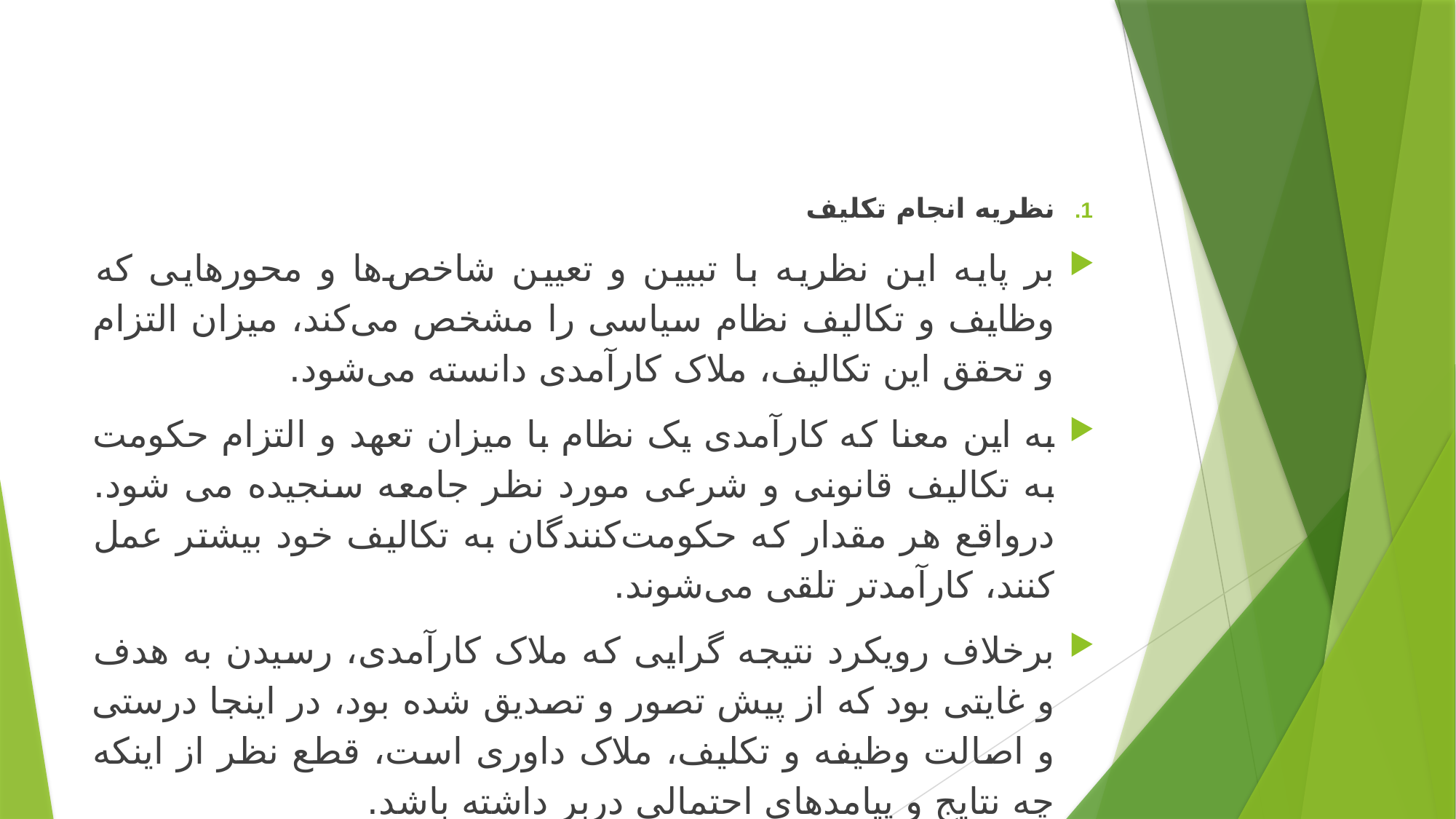

نظریه انجام تکلیف
بر پایه این نظریه با تبیین و تعیین شاخص‌ها و محورهایی که وظایف و تکالیف نظام سیاسی را مشخص می‌کند، میزان التزام و تحقق این تکالیف، ملاک کارآمدی دانسته می‌شود.
به این معنا که کارآمدی یک نظام با میزان تعهد و التزام حکومت به تکالیف قانونی و شرعی مورد نظر جامعه سنجیده می شود. درواقع هر مقدار که حکومت‌کنندگان به تکالیف خود بیشتر عمل کنند، کارآمدتر تلقی می‌شوند.
برخلاف رویکرد نتیجه گرایی که ملاک کارآمدی، رسیدن به هدف و غایتی بود که از پیش تصور و تصدیق شده بود، در اینجا درستی و اصالت وظیفه و تکلیف، ملاک داوری است، قطع نظر از اینکه چه نتایج و پیامدهای احتمالی دربر داشته باشد.